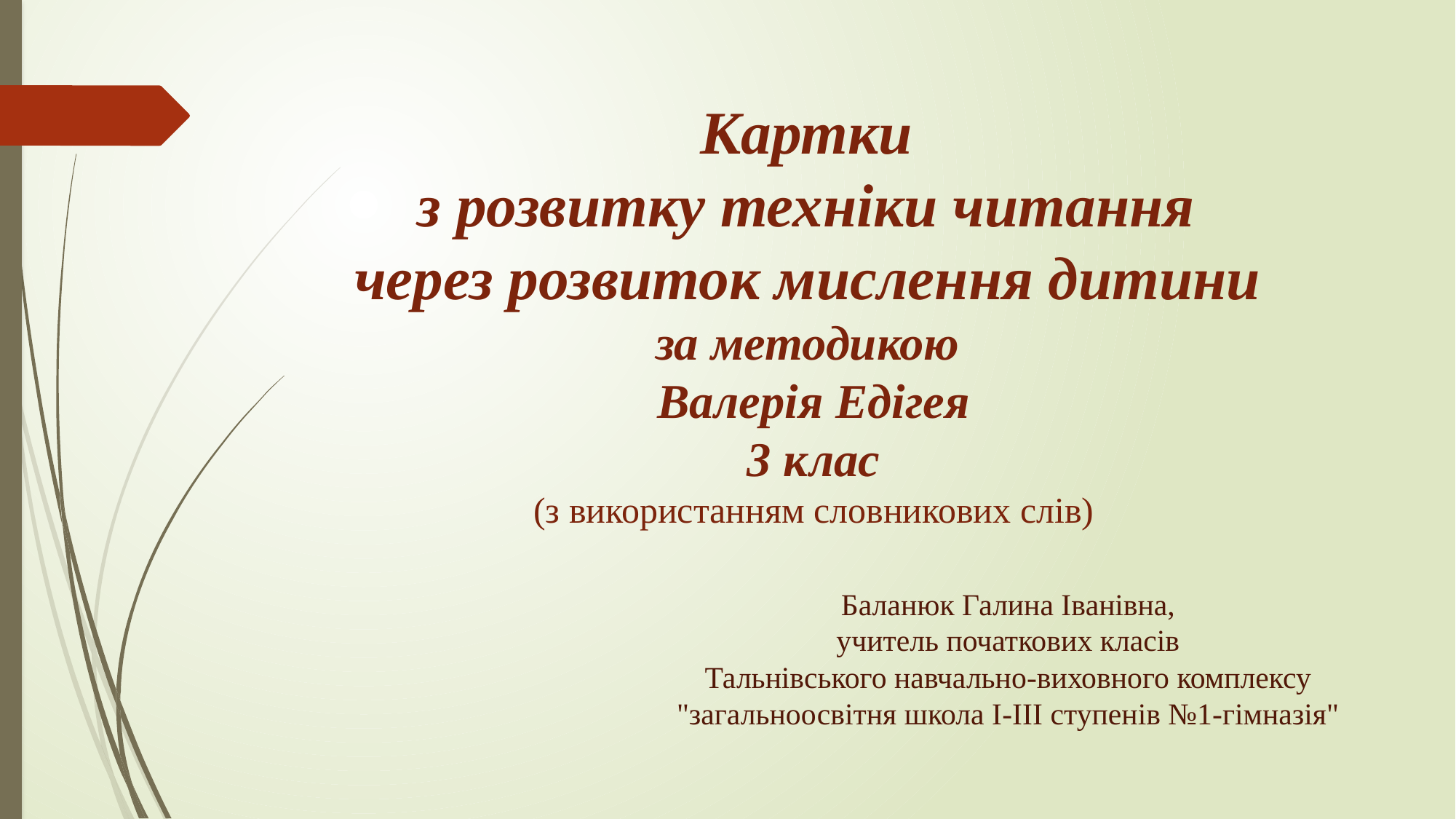

Картки
з розвитку техніки читання
через розвиток мислення дитини
за методикою
Валерія Едігея
3 клас
(з використанням словникових слів)

Баланюк Галина Іванівна,
учитель початкових класів
Тальнівського навчально-виховного комплексу
"загальноосвітня школа І-ІІІ ступенів №1-гімназія"